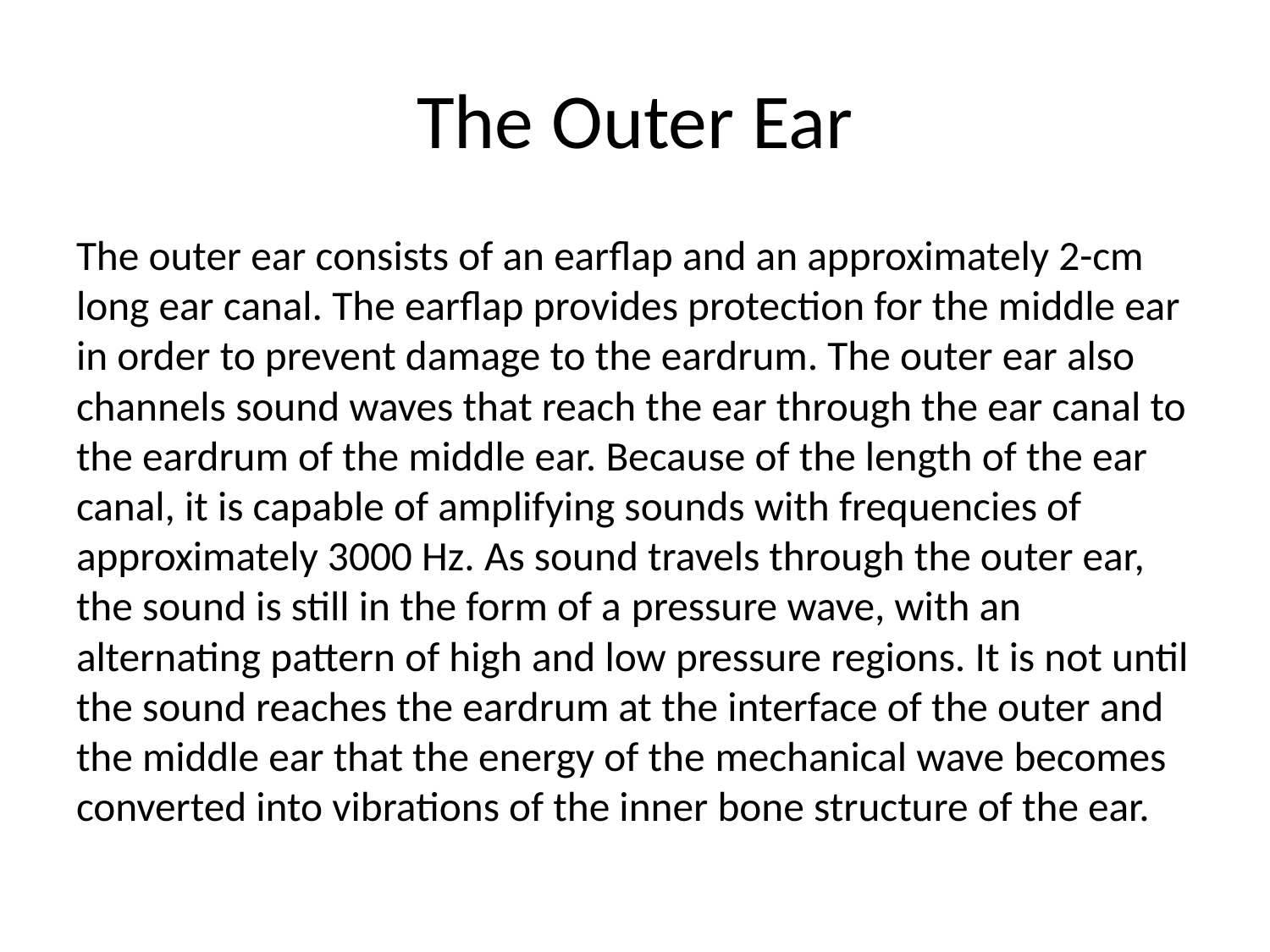

# The Outer Ear
The outer ear consists of an earflap and an approximately 2-cm long ear canal. The earflap provides protection for the middle ear in order to prevent damage to the eardrum. The outer ear also channels sound waves that reach the ear through the ear canal to the eardrum of the middle ear. Because of the length of the ear canal, it is capable of amplifying sounds with frequencies of approximately 3000 Hz. As sound travels through the outer ear, the sound is still in the form of a pressure wave, with an alternating pattern of high and low pressure regions. It is not until the sound reaches the eardrum at the interface of the outer and the middle ear that the energy of the mechanical wave becomes converted into vibrations of the inner bone structure of the ear.